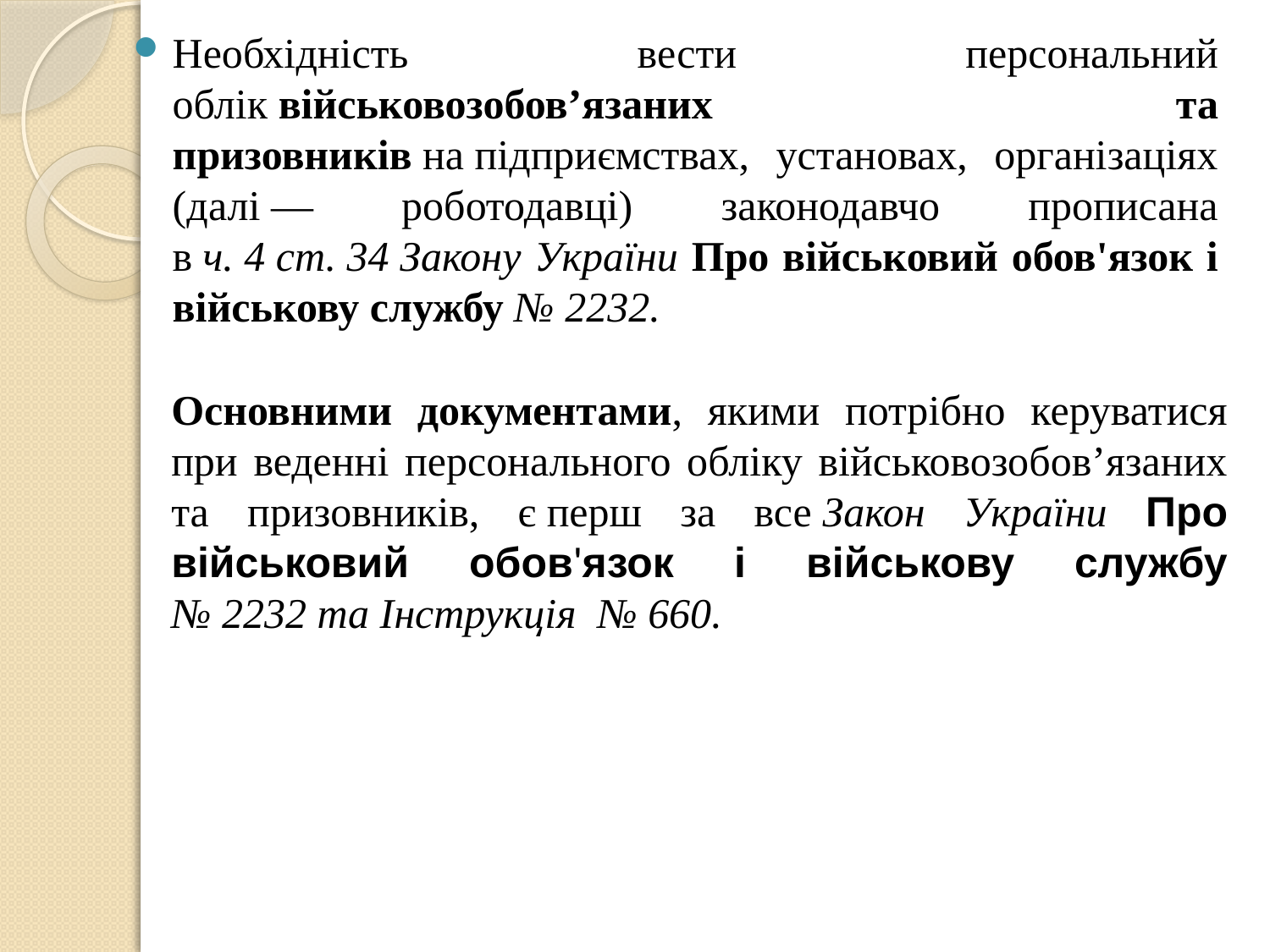

Необхідність вести персональний облік військовозобов’язаних та призовників на підприємствах, установах, організаціях (далі — роботодавці) законодавчо прописана в ч. 4 ст. 34 Закону України Про військовий обов'язок і військову службу № 2232.
Основними документами, якими потрібно керуватися при веденні персонального обліку військовозобов’язаних та призовників, є перш за все Закон України Про військовий обов'язок і військову службу № 2232 та Інструкція  № 660.